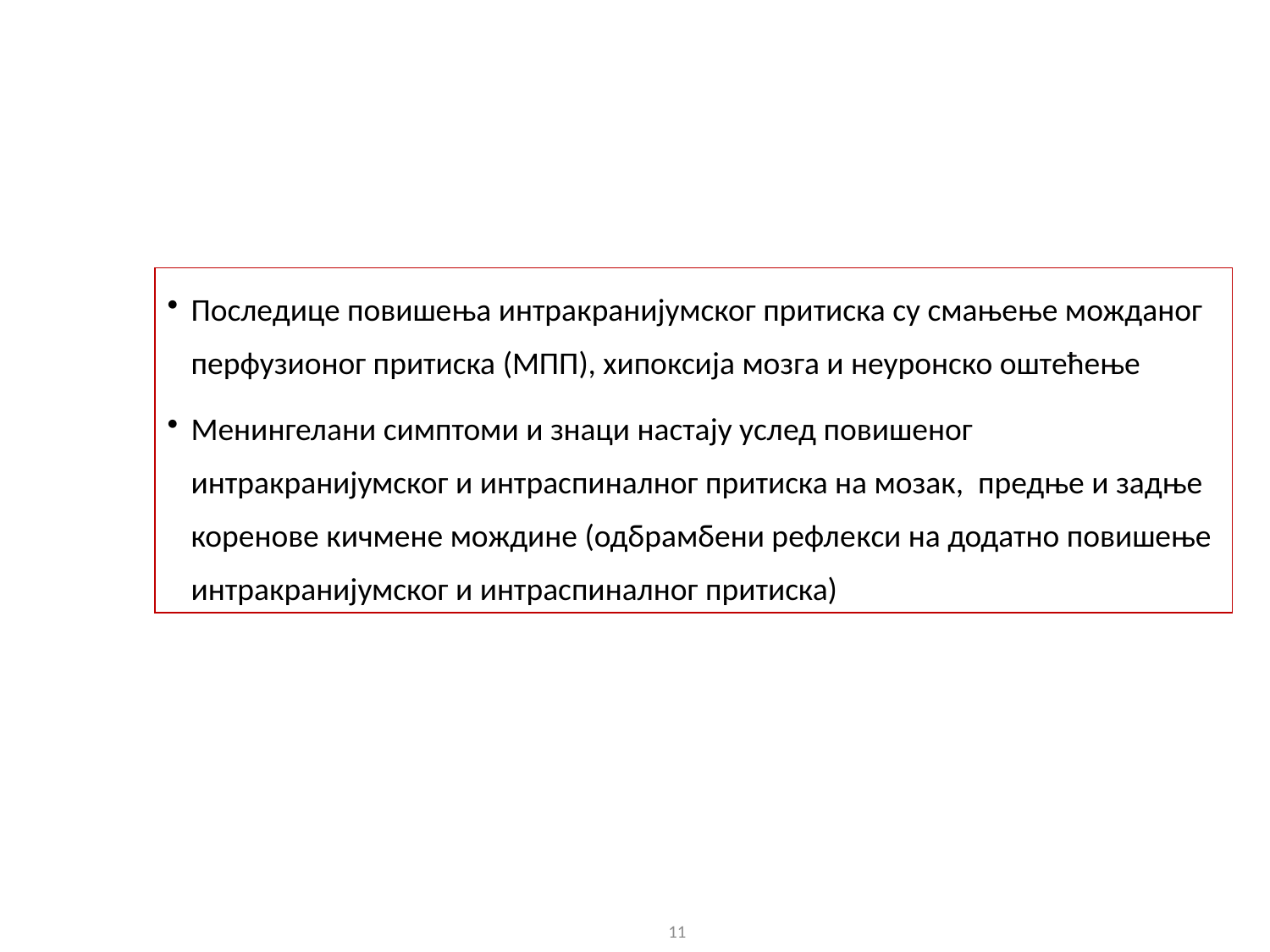

Последице повишења интракранијумског притиска су смањење можданог перфузионог притиска (МПП), хипоксија мозга и неуронско оштећење
Менингелани симптоми и знаци настају услед повишеног интракранијумског и интраспиналног притиска на мозак,  предње и задње коренове кичмене мождине (одбрамбени рефлекси на додатно повишење интракранијумског и интраспиналног притиска)
11